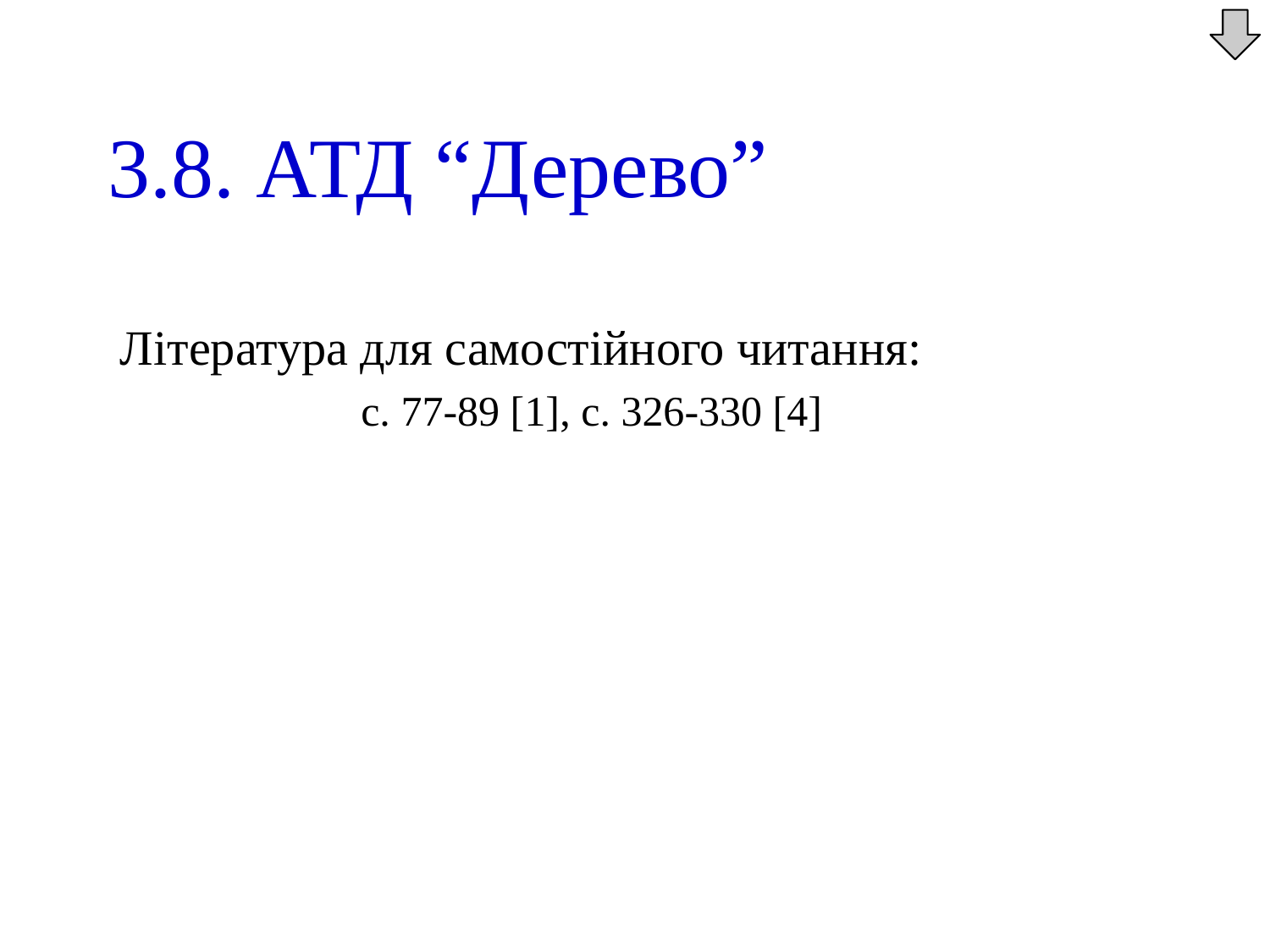

3.8. АТД “Дерево”

Література для самостійного читання:
		 с. 77-89 [1], с. 326-330 [4]